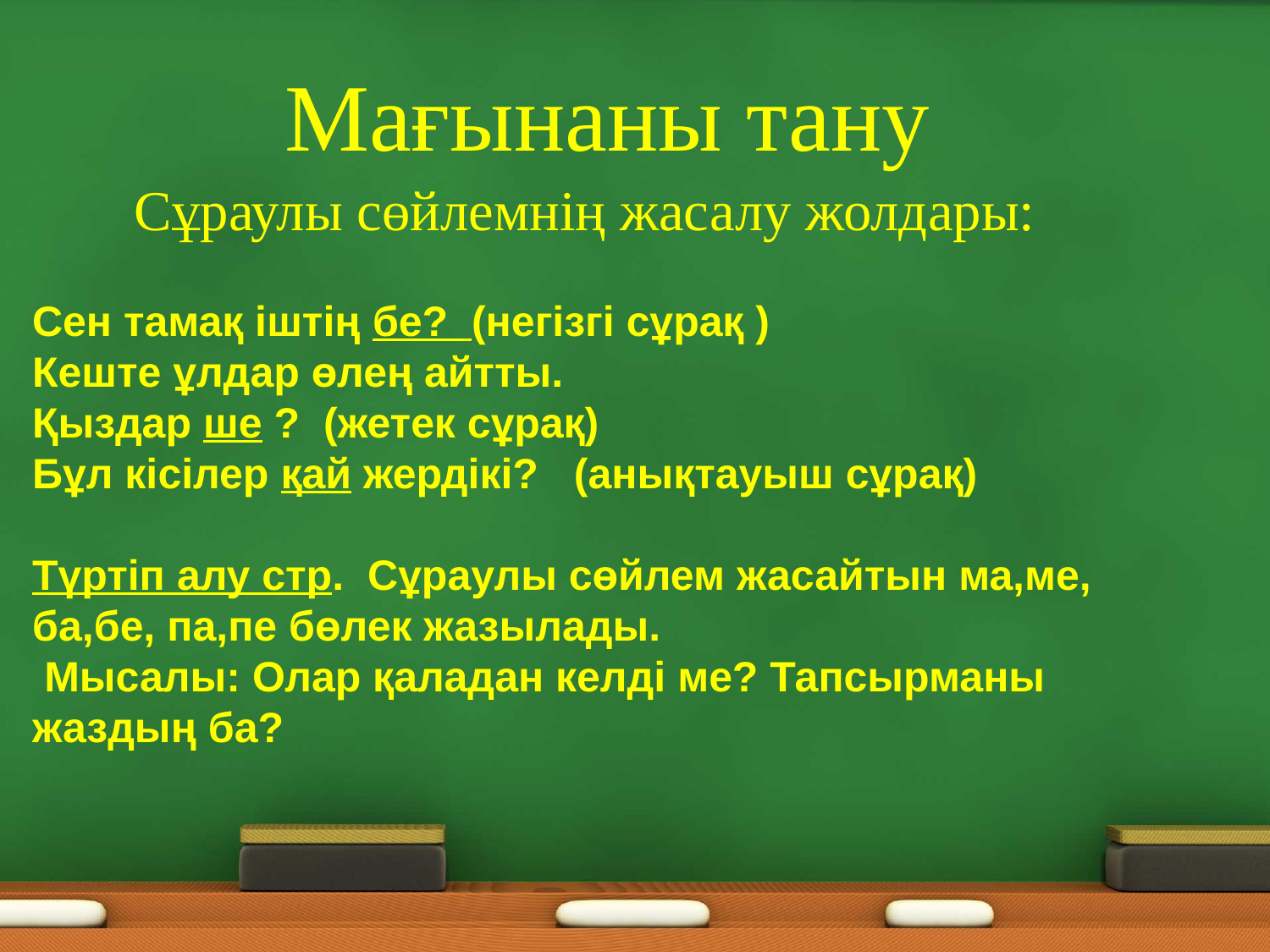

Мағынаны тану

   Сұраулы сөйлемнің жасалу жолдары:

Сен тамақ іштің бе?  (негізгі сұрақ )
Кеште ұлдар өлең айтты.
Қыздар ше ?  (жетек сұрақ)
Бұл кісілер қай жердікі?   (анықтауыш сұрақ)
Түртіп алу стр.  Сұраулы сөйлем жасайтын ма,ме, ба,бе, па,пе бөлек жазылады.
 Мысалы: Олар қаладан келді ме? Тапсырманы жаздың ба?